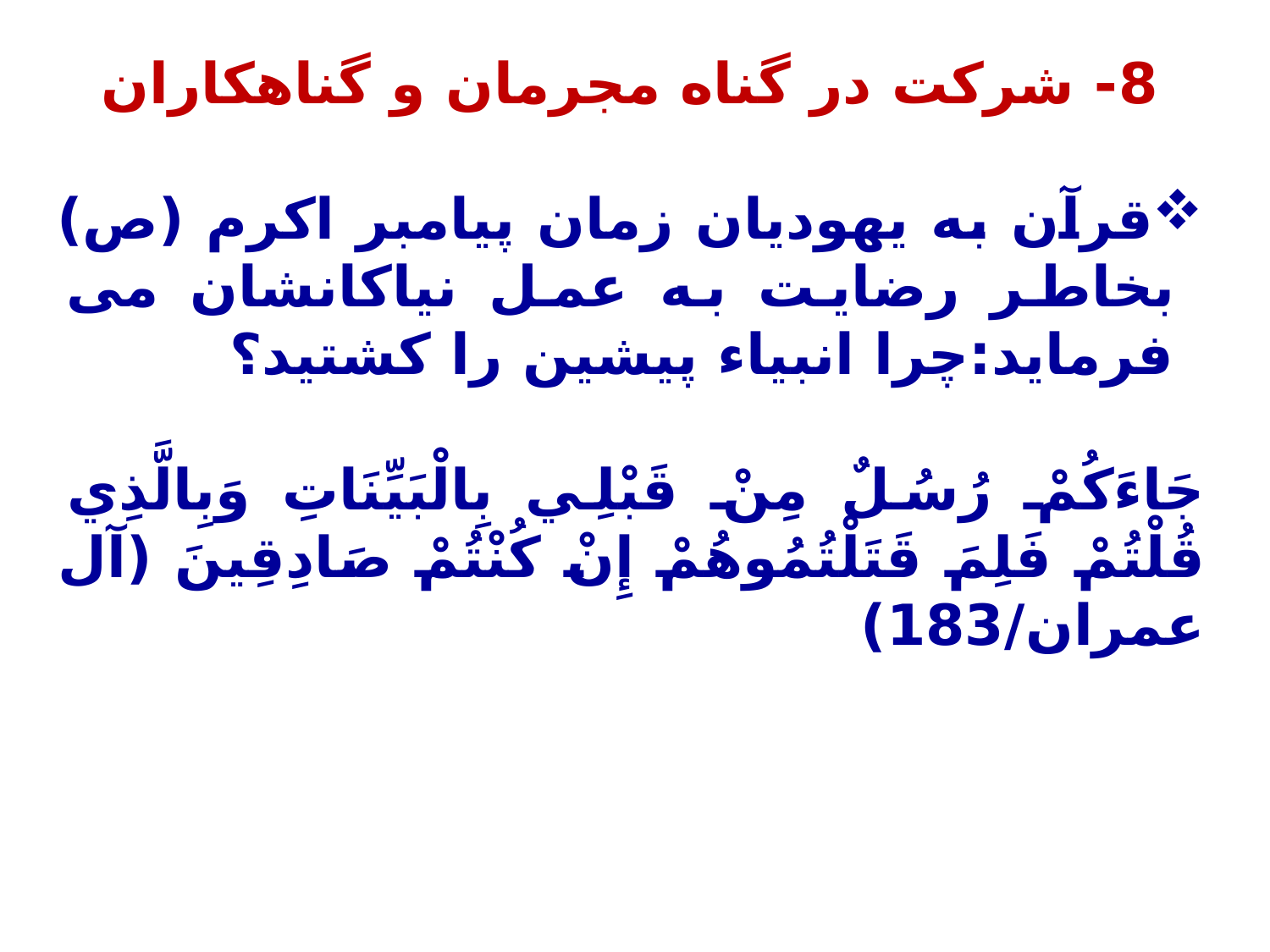

8- شرکت در گناه مجرمان و گناهکاران

قرآن به یهودیان زمان پیامبر اکرم (ص) بخاطر رضایت به عمل نیاکانشان می فرماید:چرا انبیاء پیشین را کشتید؟

جَاءَكُمْ رُسُلٌ مِنْ قَبْلِي بِالْبَيِّنَاتِ وَبِالَّذِي قُلْتُمْ فَلِمَ قَتَلْتُمُوهُمْ إِنْ كُنْتُمْ صَادِقِينَ (آل عمران/183)